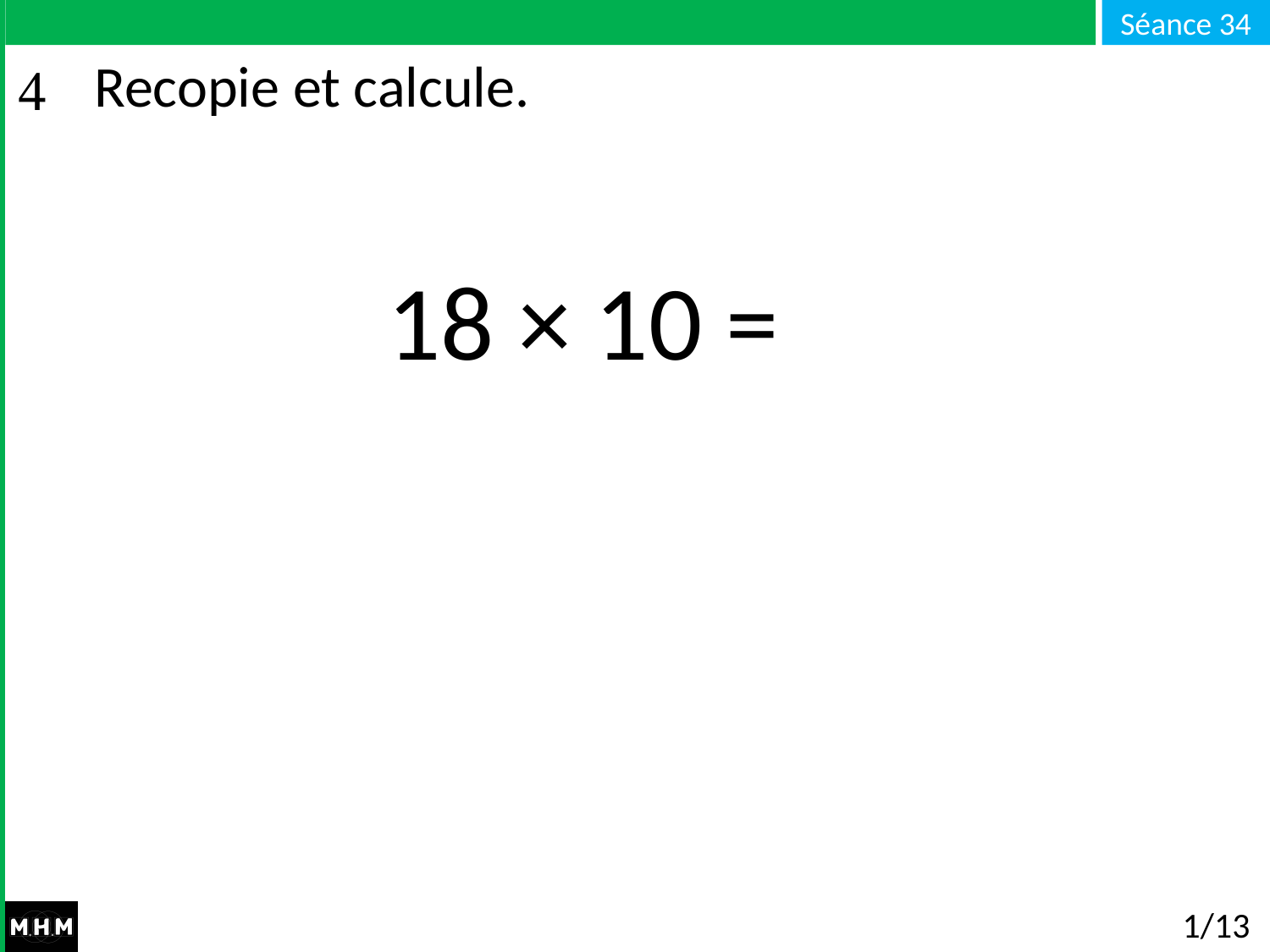

# Recopie et calcule.
18 × 10 =
1/13